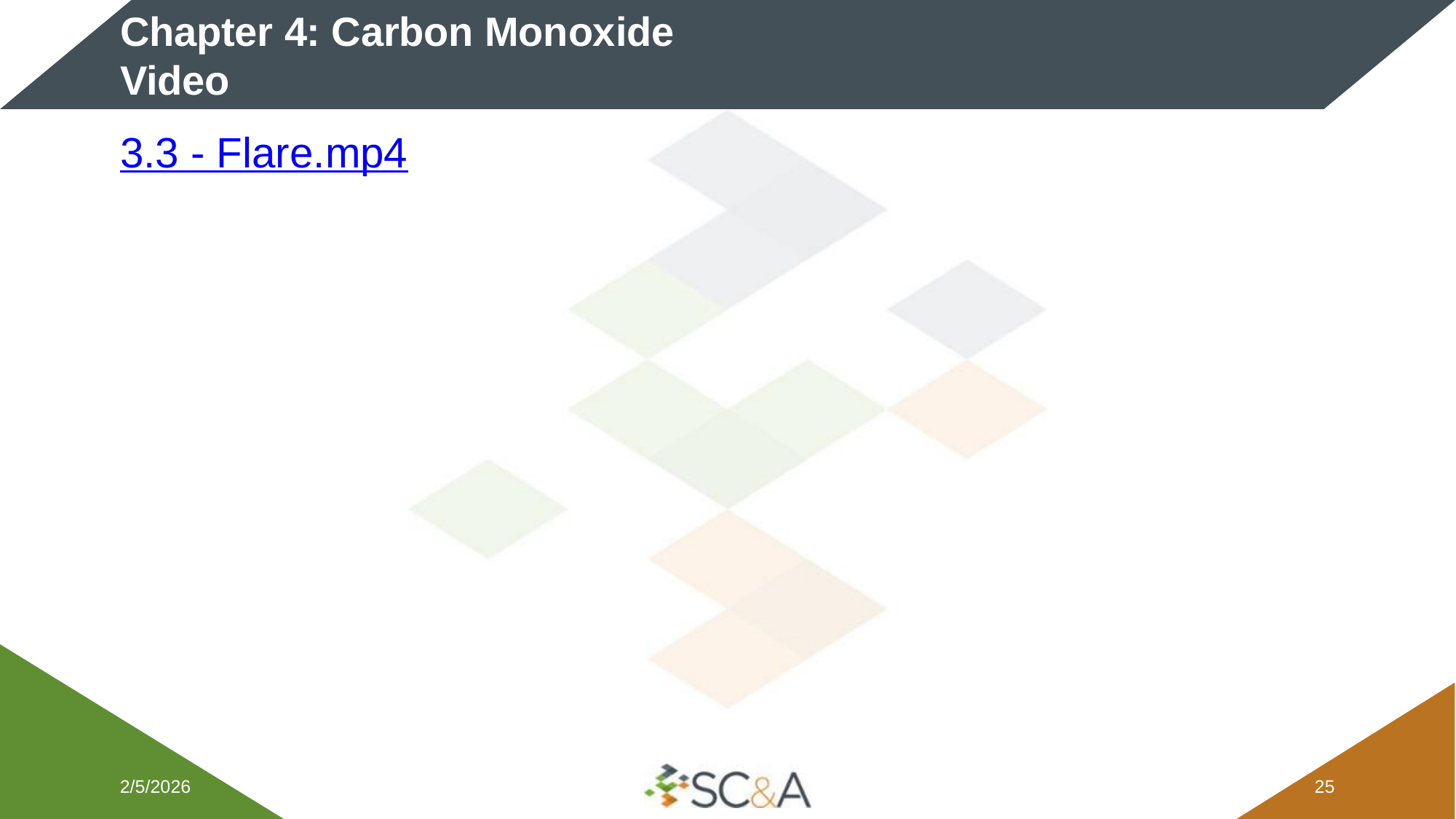

# Chapter 4: Carbon Monoxide Video
3.3 - Flare.mp4
2/5/2026
25